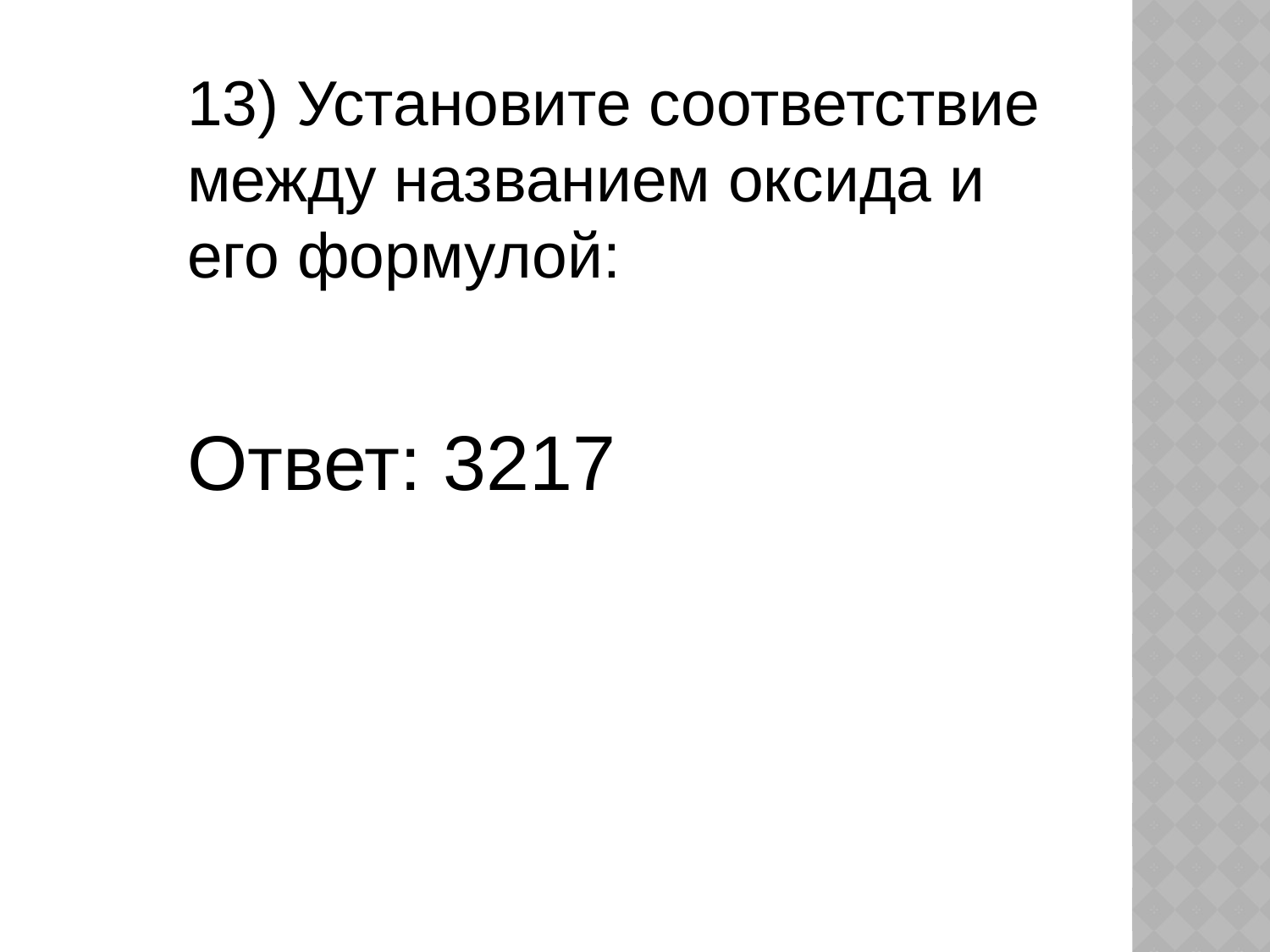

13) Установите соответствие между названием оксида и его формулой:
Ответ: 3217